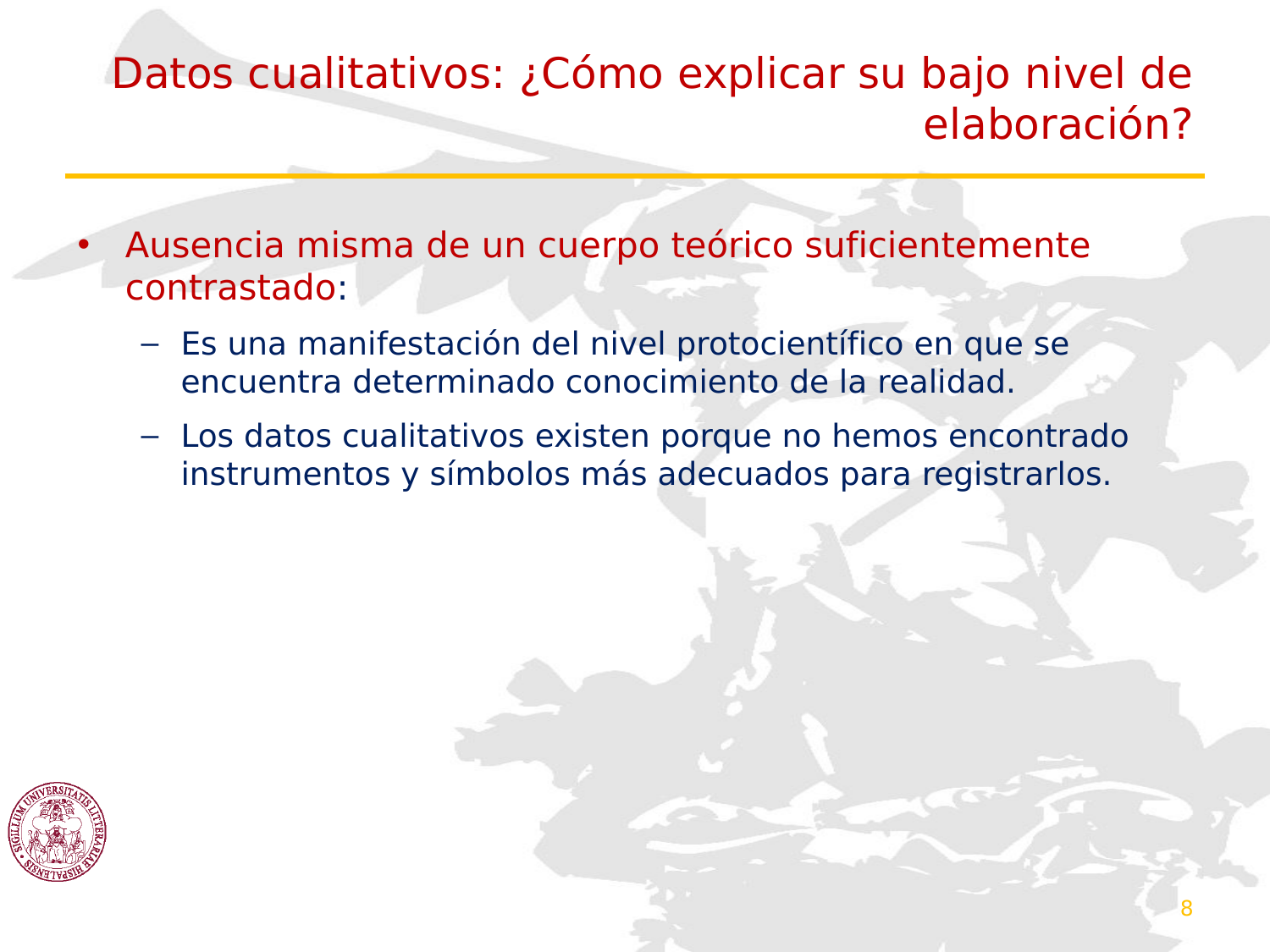

# Datos cualitativos: ¿Cómo explicar su bajo nivel de elaboración?
Ausencia misma de un cuerpo teórico suficientemente contrastado:
Es una manifestación del nivel protocientífico en que se encuentra determinado conocimiento de la realidad.
Los datos cualitativos existen porque no hemos encontrado instrumentos y símbolos más adecuados para registrarlos.
8